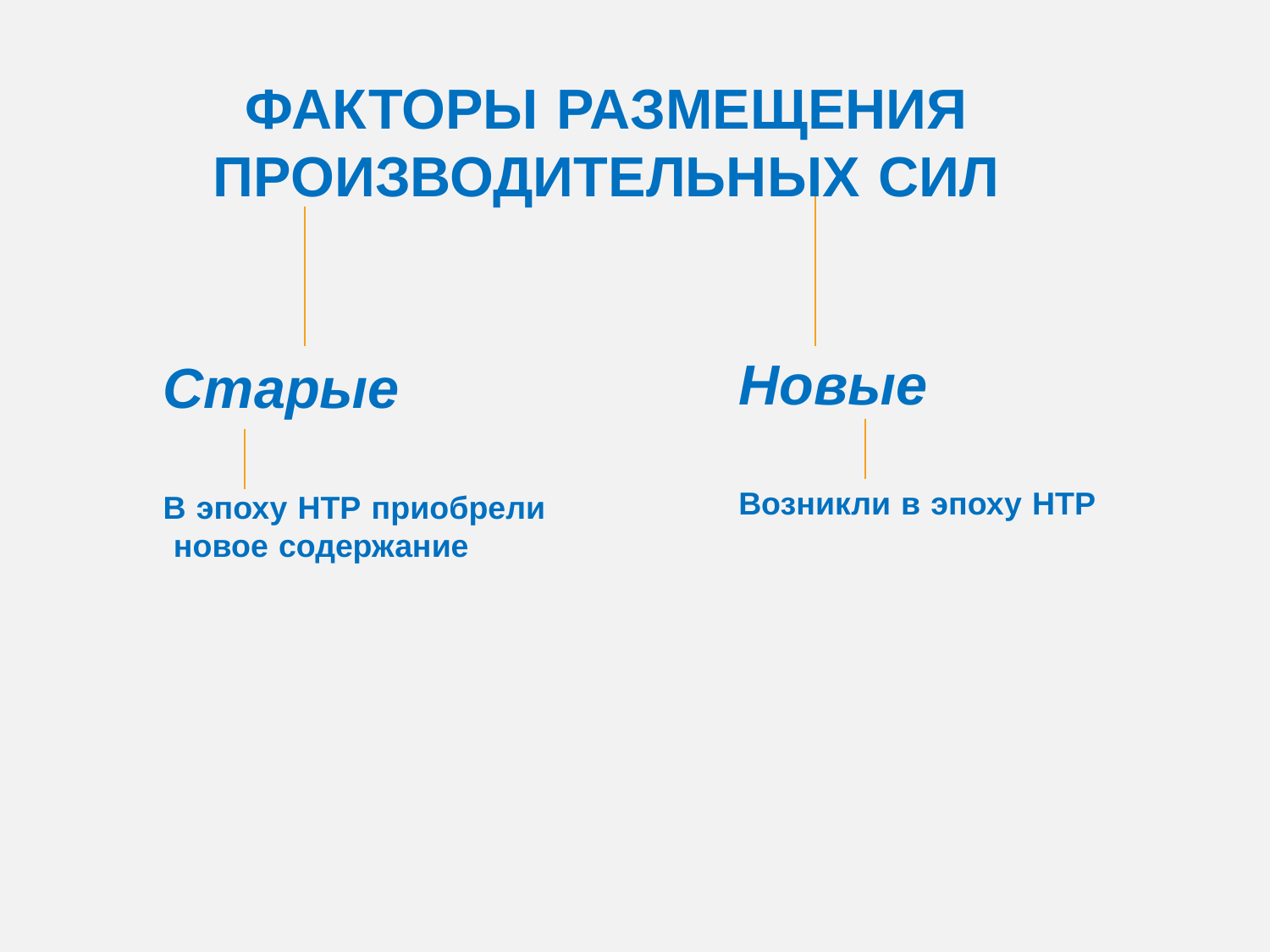

ФАКТОРЫ РАЗМЕЩЕНИЯ
ПРОИЗВОДИТЕЛЬНЫХ СИЛ
Новые

Возникли в эпоху НТР
Старые

В эпоху НТР приобрели
 новое содержание